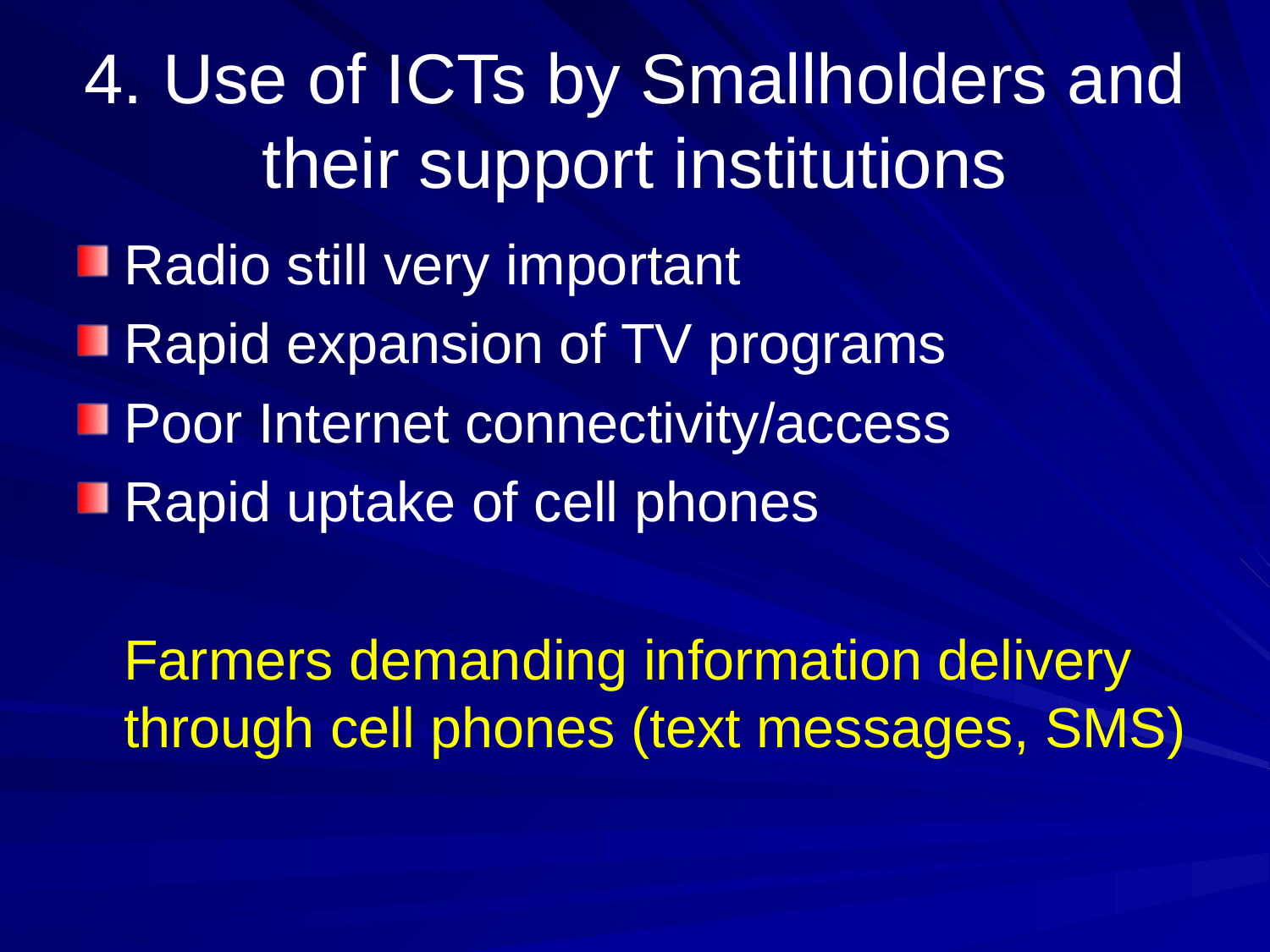

4. Use of ICTs by Smallholders and their support institutions
Radio still very important
Rapid expansion of TV programs
Poor Internet connectivity/access
Rapid uptake of cell phones

	Farmers demanding information delivery through cell phones (text messages, SMS)